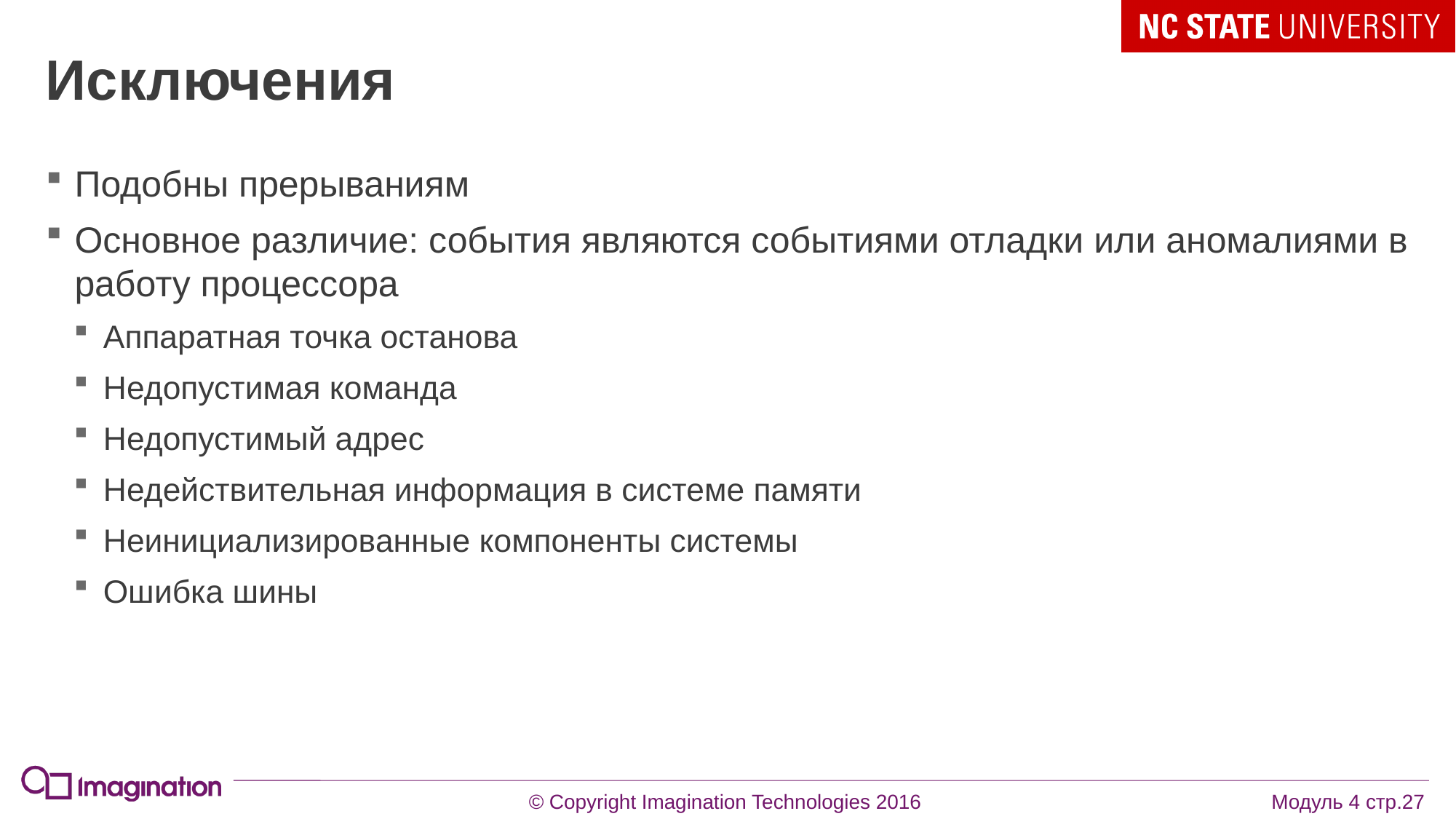

# Исключения

Подобны прерываниям
Основное различие: события являются событиями отладки или аномалиями в работу процессора
Аппаратная точка останова
Недопустимая команда
Недопустимый адрес
Недействительная информация в системе памяти
Неинициализированные компоненты системы
Ошибка шины